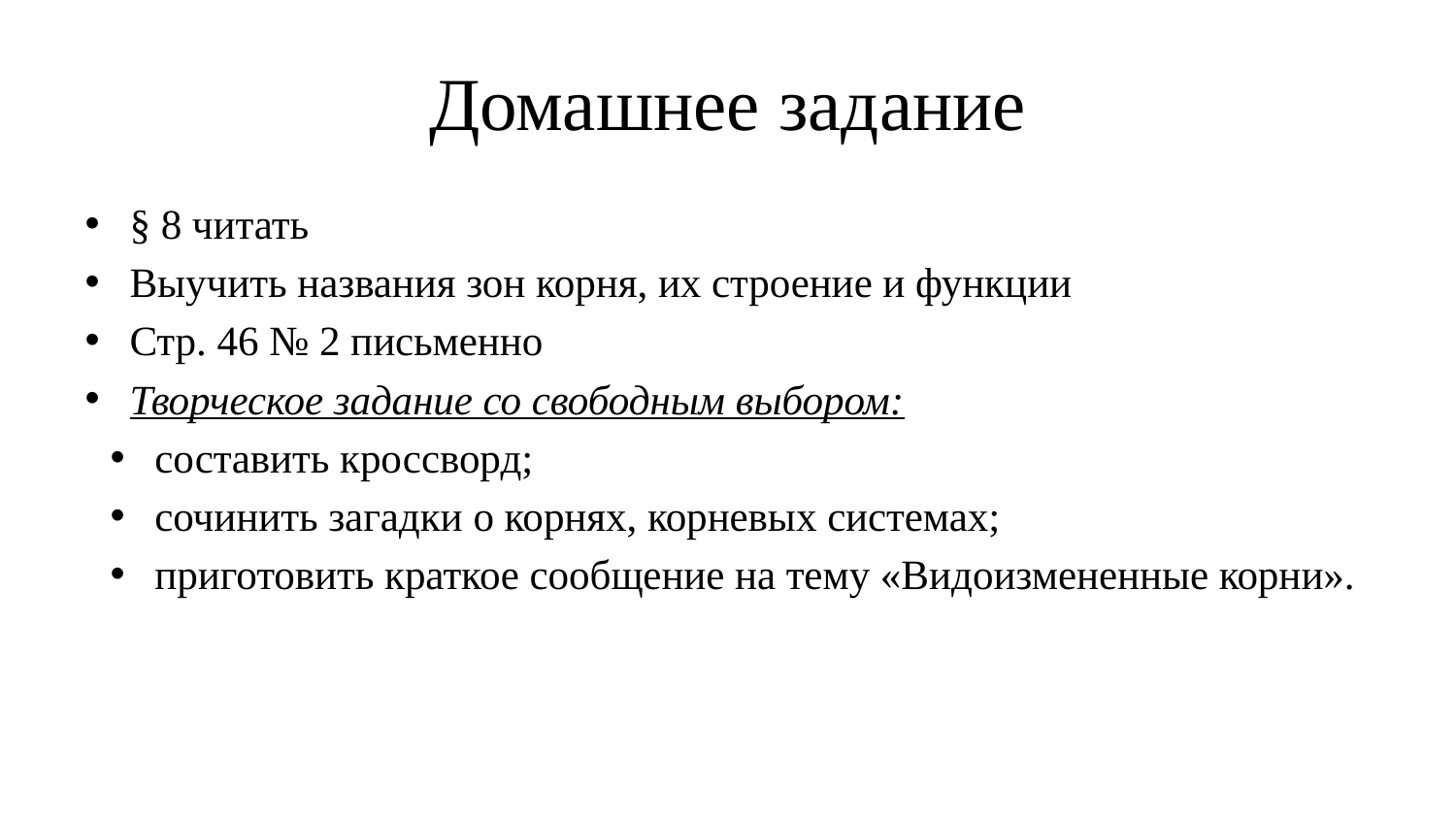

# Домашнее задание
§ 8 читать
Выучить названия зон корня, их строение и функции
Стр. 46 № 2 письменно
Творческое задание со свободным выбором:
составить кроссворд;
сочинить загадки о корнях, корневых системах;
приготовить краткое сообщение на тему «Видоизмененные корни».